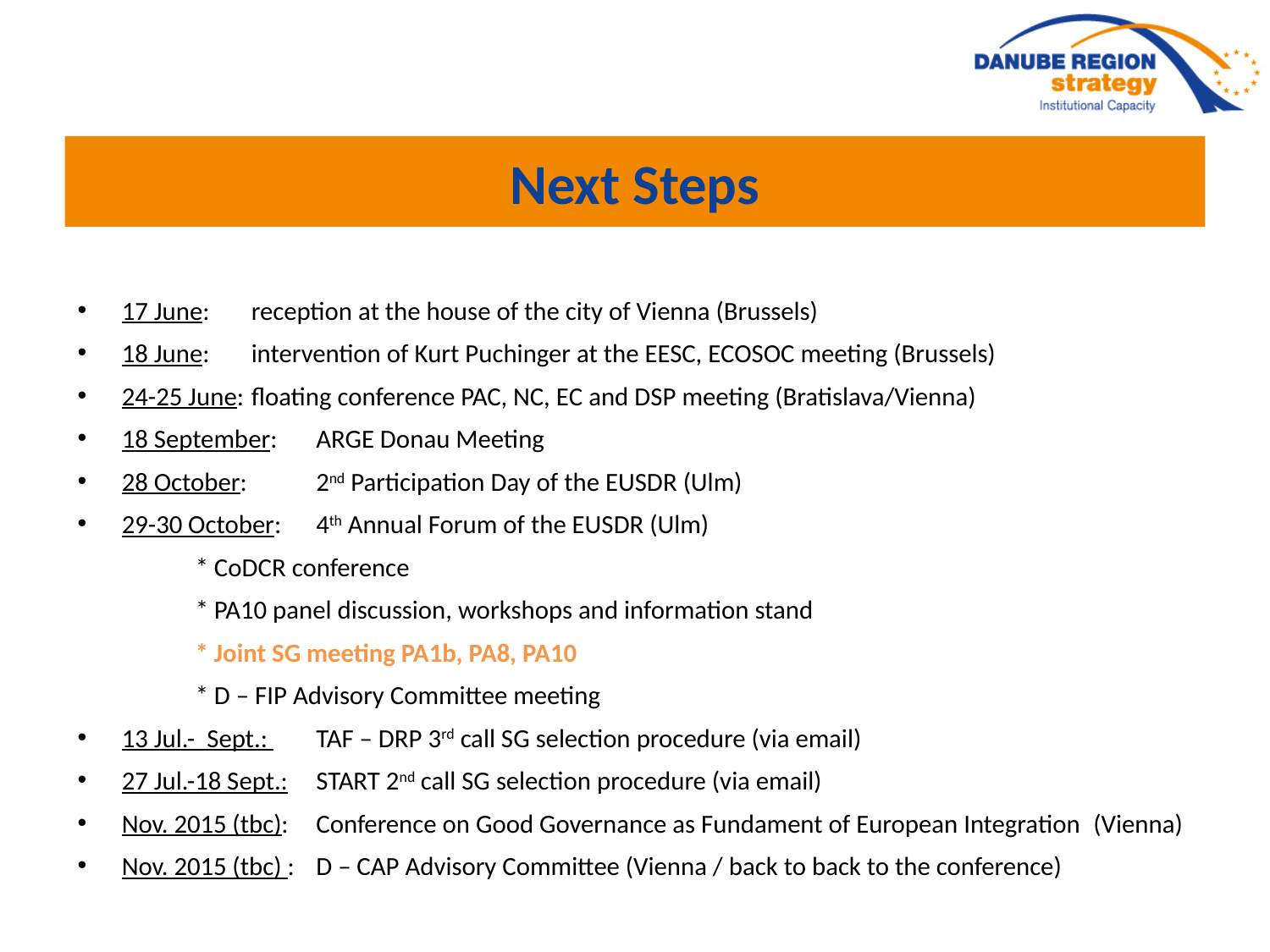

# Next Steps

17 June: 	reception at the house of the city of Vienna (Brussels)
18 June: 	intervention of Kurt Puchinger at the EESC, ECOSOC meeting (Brussels)
24-25 June: 	floating conference PAC, NC, EC and DSP meeting (Bratislava/Vienna)
18 September: 	ARGE Donau Meeting
28 October: 	2nd Participation Day of the EUSDR (Ulm)
29-30 October: 	4th Annual Forum of the EUSDR (Ulm)
	* CoDCR conference
	* PA10 panel discussion, workshops and information stand
	* Joint SG meeting PA1b, PA8, PA10
	* D – FIP Advisory Committee meeting
13 Jul.-  Sept.: 	TAF – DRP 3rd call SG selection procedure (via email)
27 Jul.-18 Sept.: 	START 2nd call SG selection procedure (via email)
Nov. 2015 (tbc):	Conference on Good Governance as Fundament of European Integration 		(Vienna)
Nov. 2015 (tbc) : 	D – CAP Advisory Committee (Vienna / back to back to the conference)